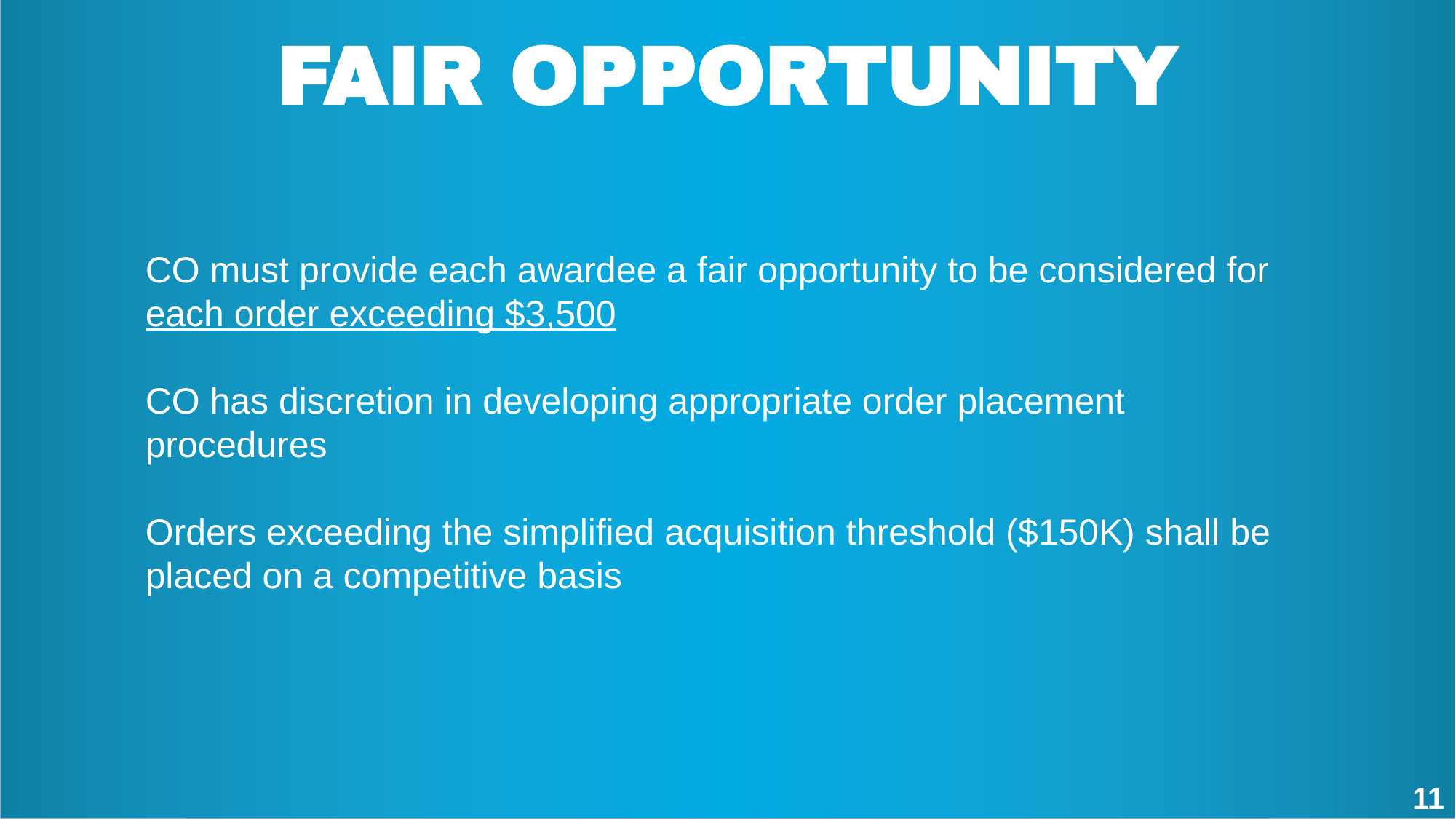

FAIR OPPORTUNITY
CO must provide each awardee a fair opportunity to be considered for each order exceeding $3,500
CO has discretion in developing appropriate order placement procedures
Orders exceeding the simplified acquisition threshold ($150K) shall be placed on a competitive basis
11